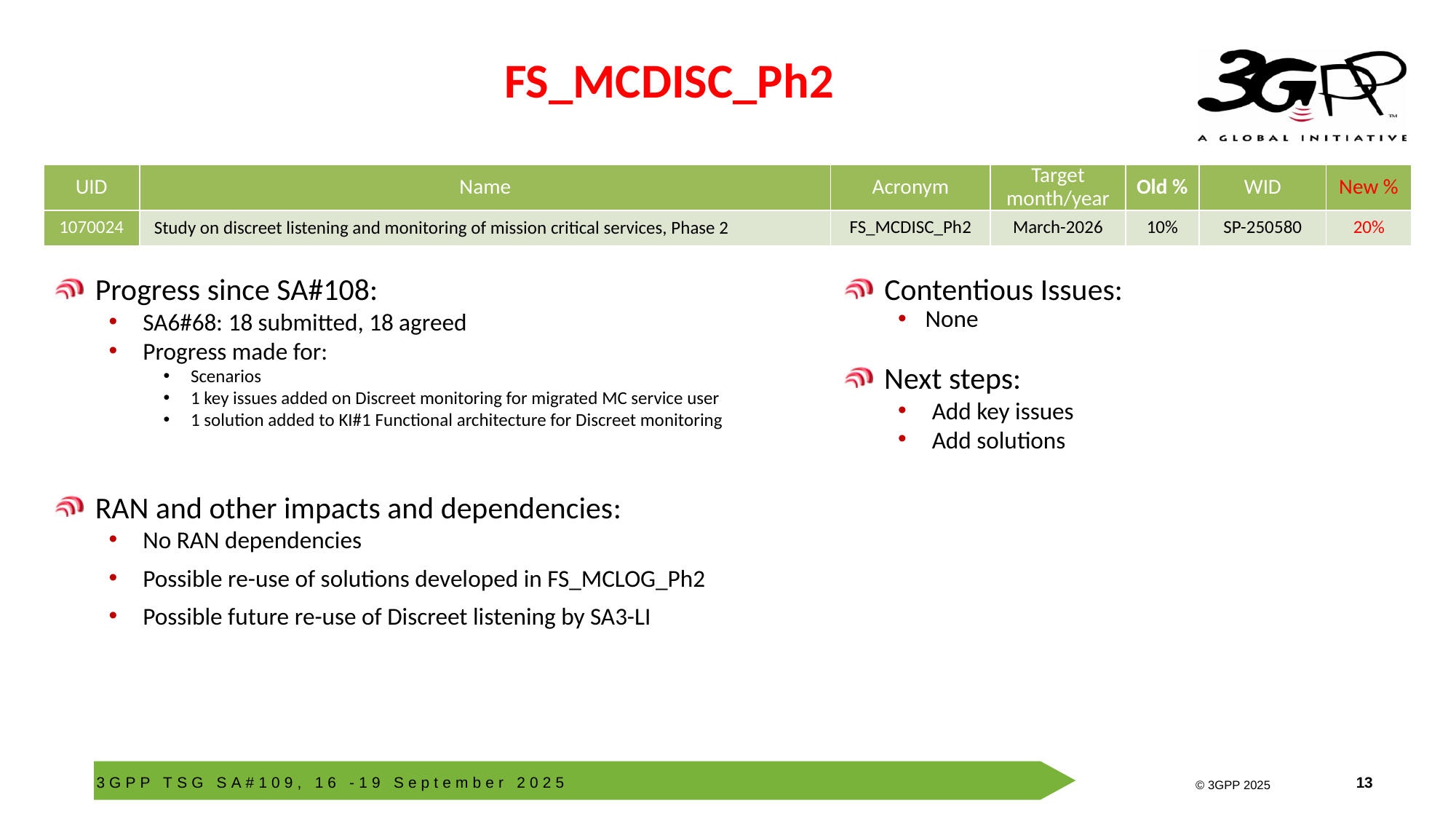

# FS_MCDISC_Ph2
| UID | Name | Acronym | Target month/year | Old % | WID | New % |
| --- | --- | --- | --- | --- | --- | --- |
| 1070024 | Study on discreet listening and monitoring of mission critical services, Phase 2 | FS\_MCDISC\_Ph2 | March-2026 | 10% | SP-250580 | 20% |
Progress since SA#108:
SA6#68: 18 submitted, 18 agreed
Progress made for:
Scenarios
1 key issues added on Discreet monitoring for migrated MC service user
1 solution added to KI#1 Functional architecture for Discreet monitoring

RAN and other impacts and dependencies:
No RAN dependencies
Possible re-use of solutions developed in FS_MCLOG_Ph2
Possible future re-use of Discreet listening by SA3-LI

Contentious Issues:
None

Next steps:
Add key issues
Add solutions